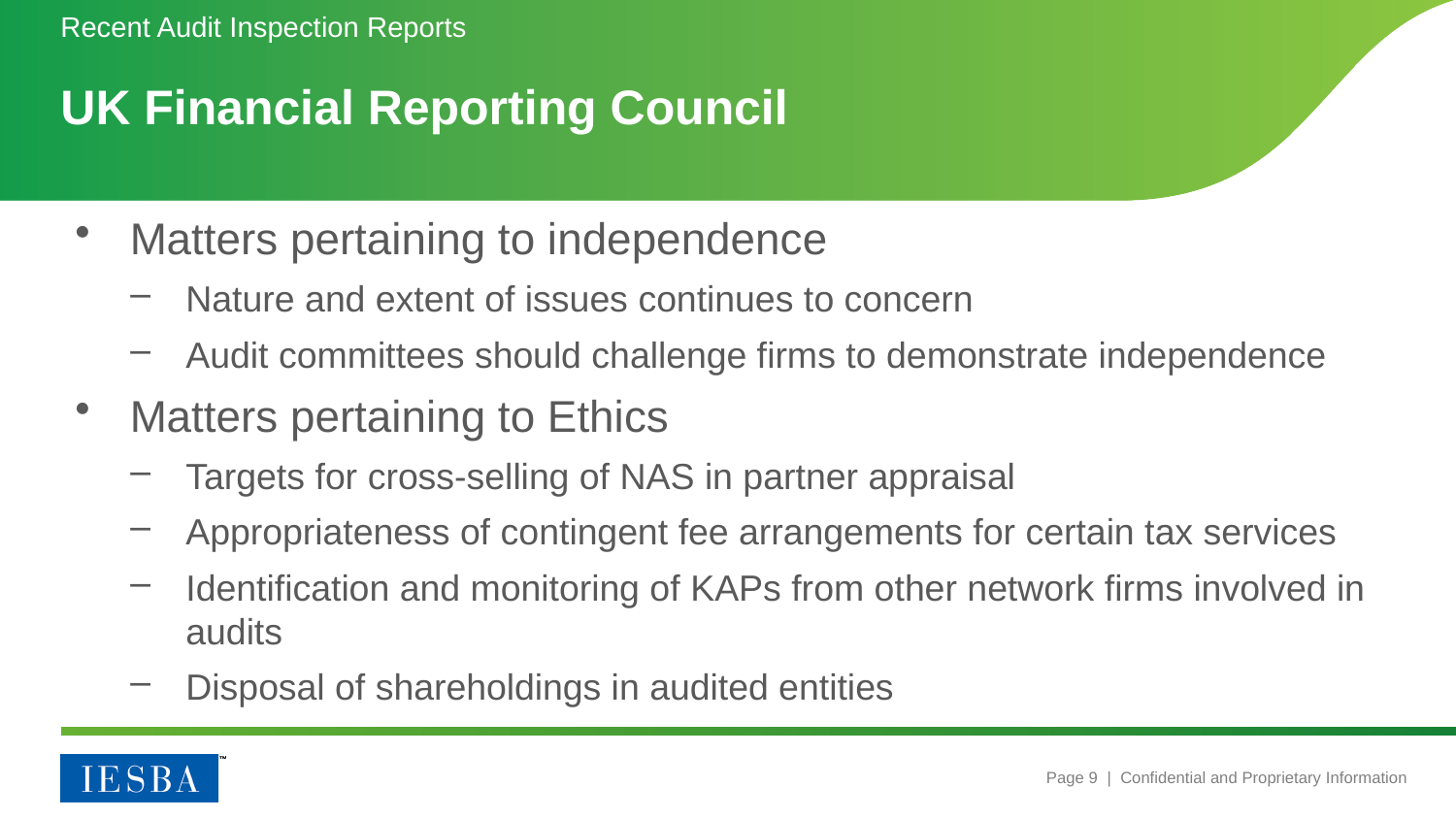

Recent Audit Inspection Reports
# UK Financial Reporting Council
Matters pertaining to independence
Nature and extent of issues continues to concern
Audit committees should challenge firms to demonstrate independence
Matters pertaining to Ethics
Targets for cross-selling of NAS in partner appraisal
Appropriateness of contingent fee arrangements for certain tax services
Identification and monitoring of KAPs from other network firms involved in audits
Disposal of shareholdings in audited entities